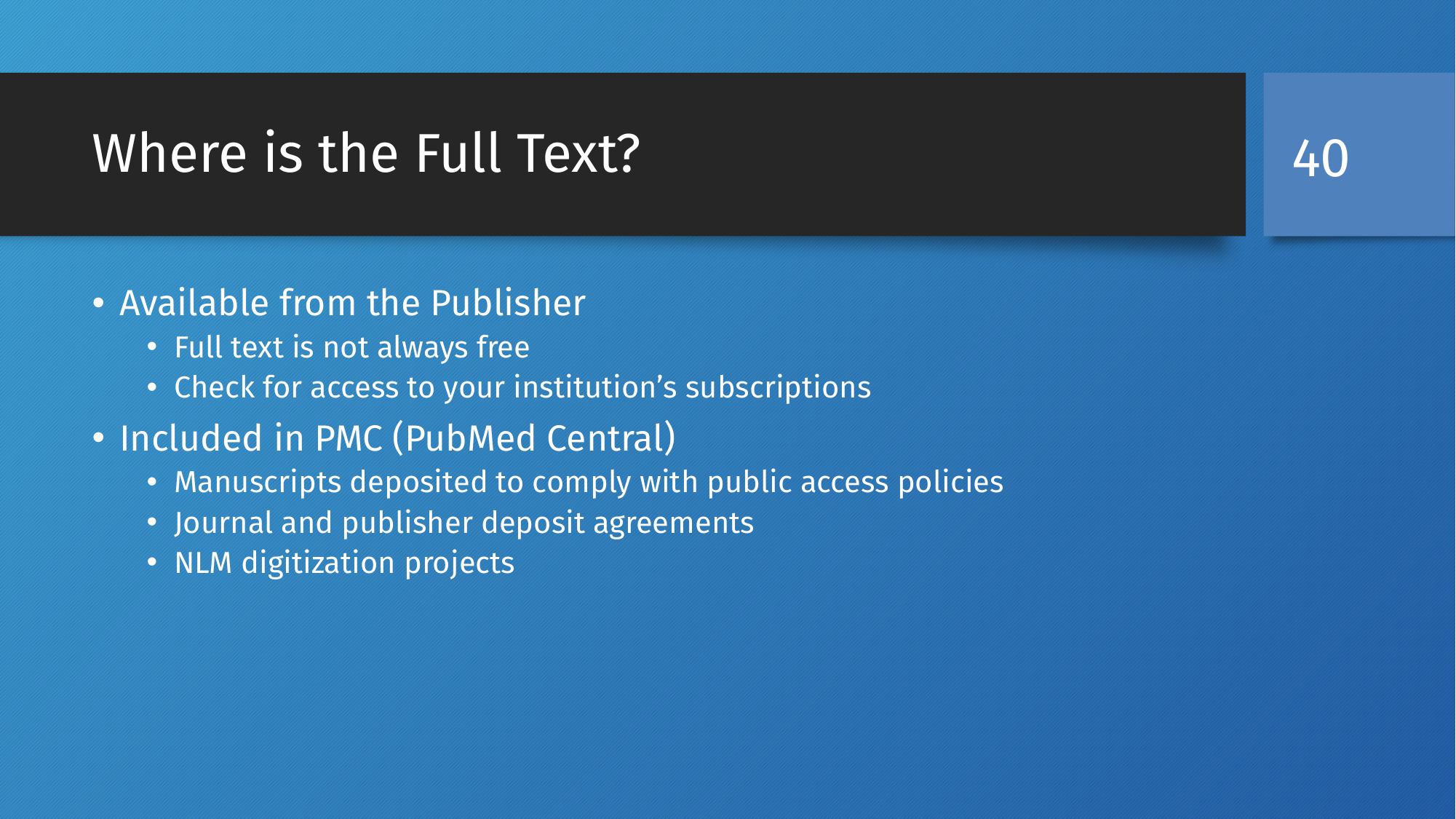

40
# Where is the Full Text?
Available from the Publisher
Full text is not always free
Check for access to your institution’s subscriptions
Included in PMC (PubMed Central)
Manuscripts deposited to comply with public access policies
Journal and publisher deposit agreements
NLM digitization projects